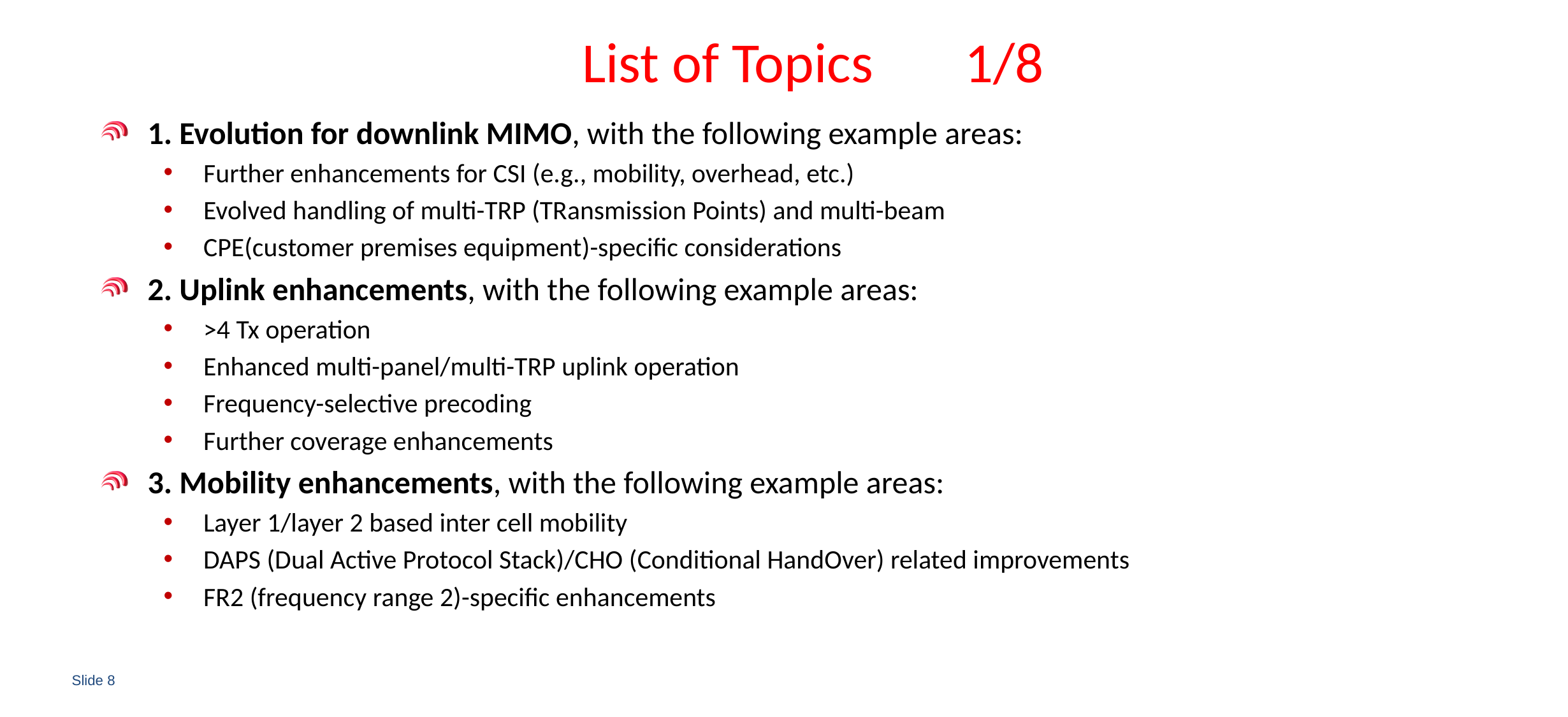

# List of Topics	1/8
1. Evolution for downlink MIMO, with the following example areas:
Further enhancements for CSI (e.g., mobility, overhead, etc.)
Evolved handling of multi-TRP (TRansmission Points) and multi-beam
CPE(customer premises equipment)-specific considerations
2. Uplink enhancements, with the following example areas:
>4 Tx operation
Enhanced multi-panel/multi-TRP uplink operation
Frequency-selective precoding
Further coverage enhancements
3. Mobility enhancements, with the following example areas:
Layer 1/layer 2 based inter cell mobility
DAPS (Dual Active Protocol Stack)/CHO (Conditional HandOver) related improvements
FR2 (frequency range 2)-specific enhancements